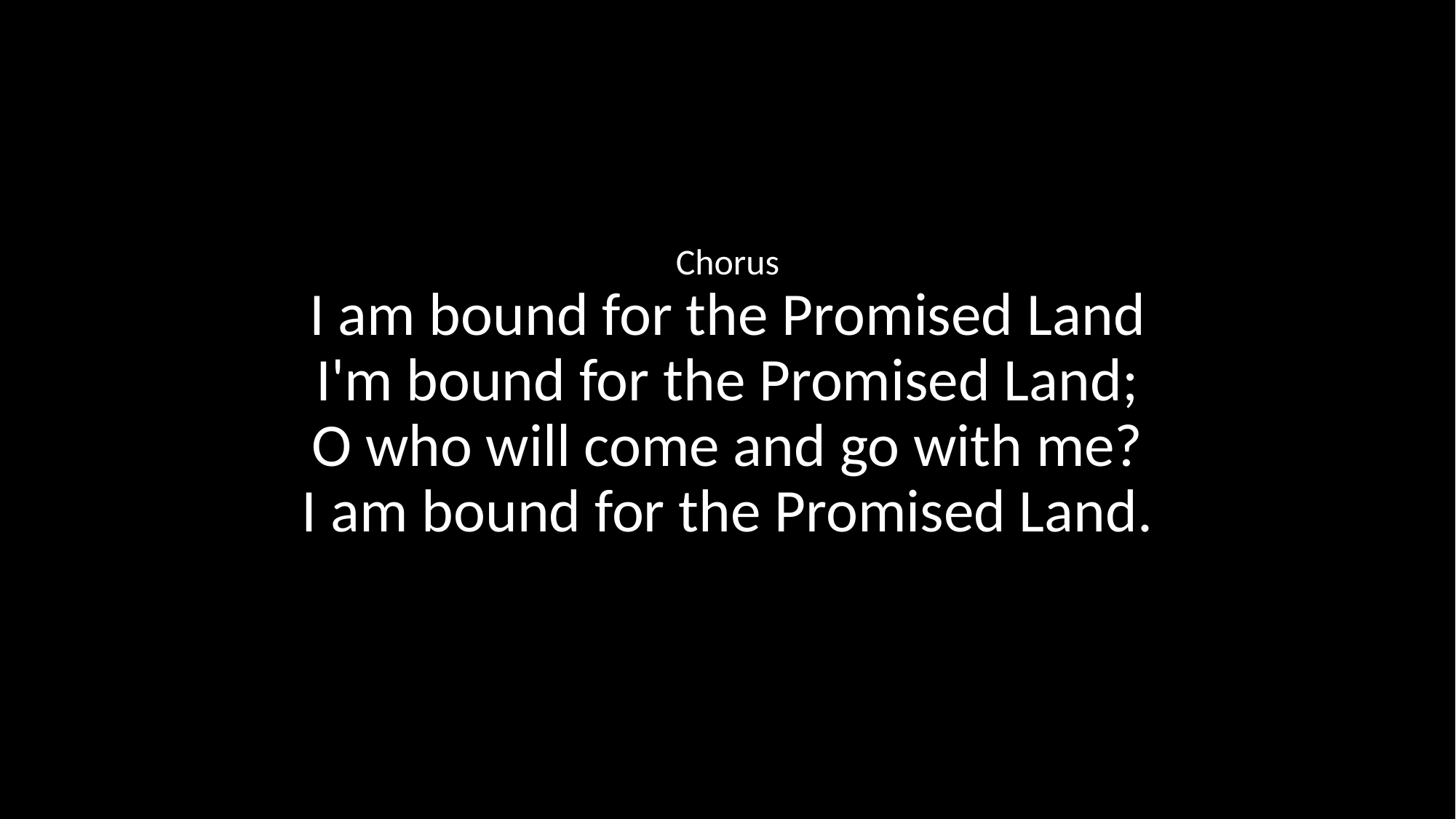

Chorus
I am bound for the Promised Land
I'm bound for the Promised Land;
O who will come and go with me?
I am bound for the Promised Land.